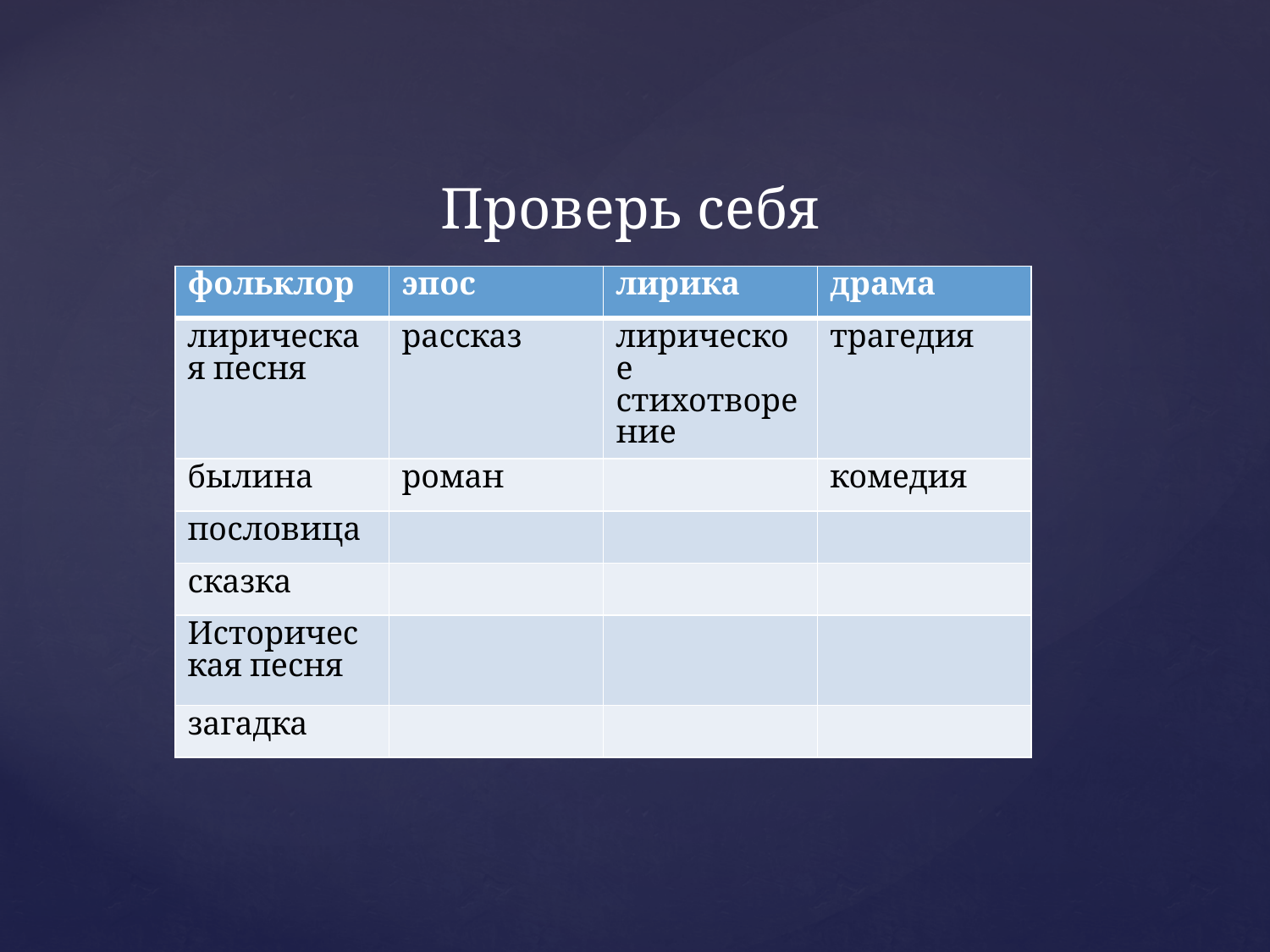

# Проверь себя
| фольклор | эпос | лирика | драма |
| --- | --- | --- | --- |
| лирическая песня | рассказ | лирическое стихотворение | трагедия |
| былина | роман |  | комедия |
| пословица |  |  |  |
| сказка |  |  |  |
| Историческая песня |  |  |  |
| загадка |  |  |  |